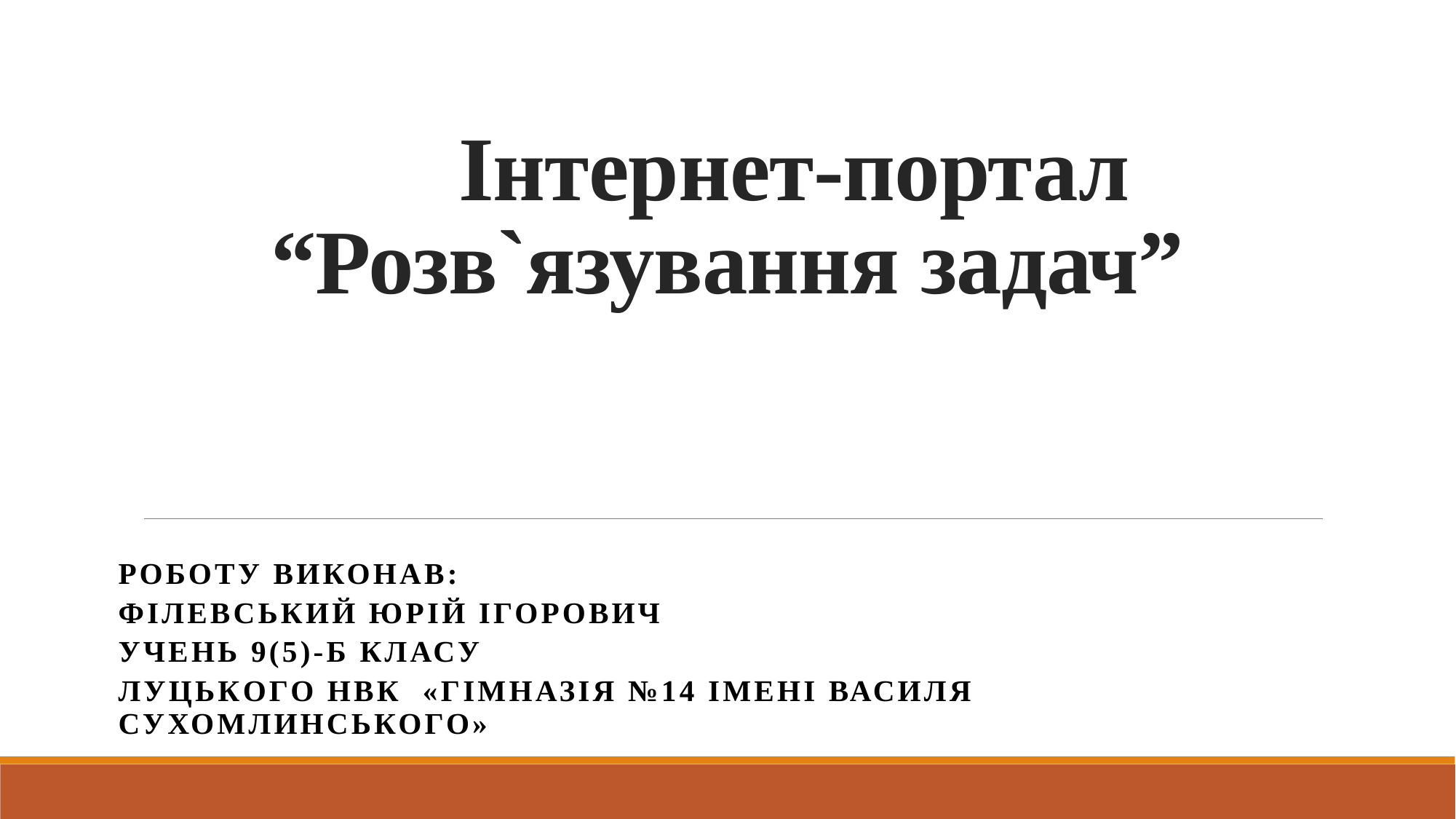

# Інтернет-портал “Розв`язування задач”
Роботу виконав:
Філевський Юрій Ігорович
Учень 9(5)-Б класу
ЛуцькОГО нВК  «Гімназія №14 імені Василя Сухомлинського»